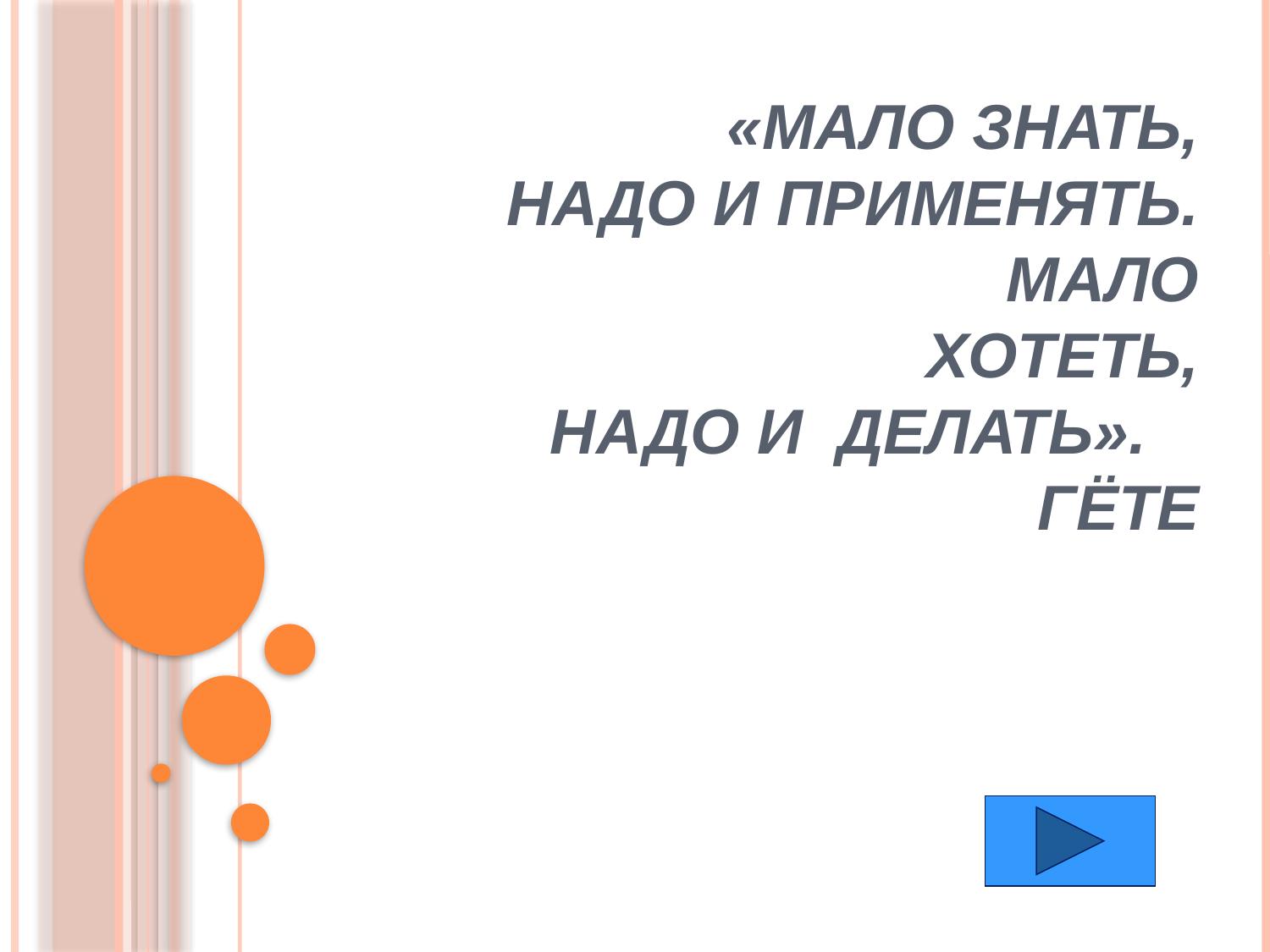

# «Мало знать, надо и применять. Мало хотеть, надо и  делать». Гёте